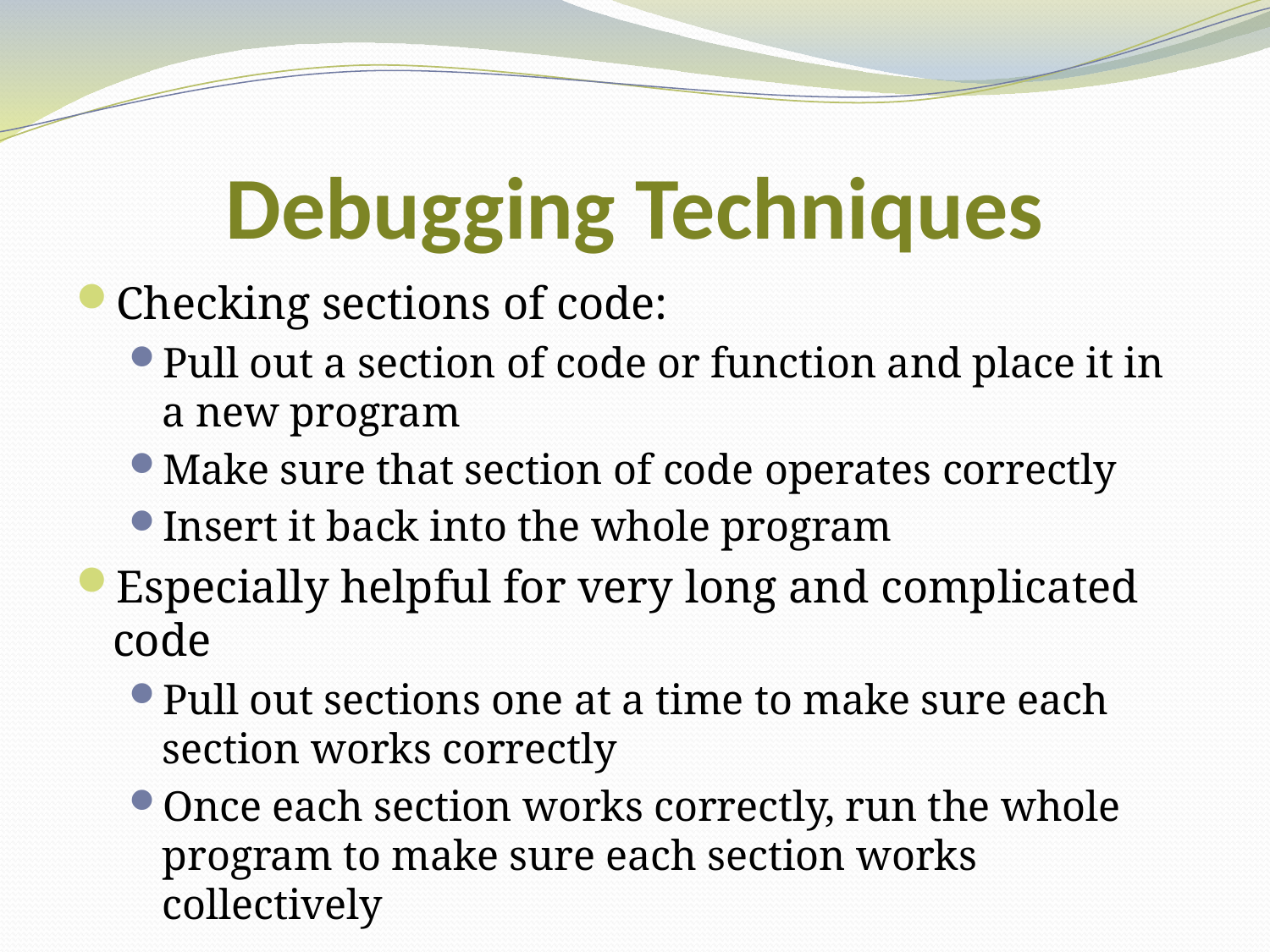

# Debugging Techniques
Checking sections of code:
Pull out a section of code or function and place it in a new program
Make sure that section of code operates correctly
Insert it back into the whole program
Especially helpful for very long and complicated code
Pull out sections one at a time to make sure each section works correctly
Once each section works correctly, run the whole program to make sure each section works collectively